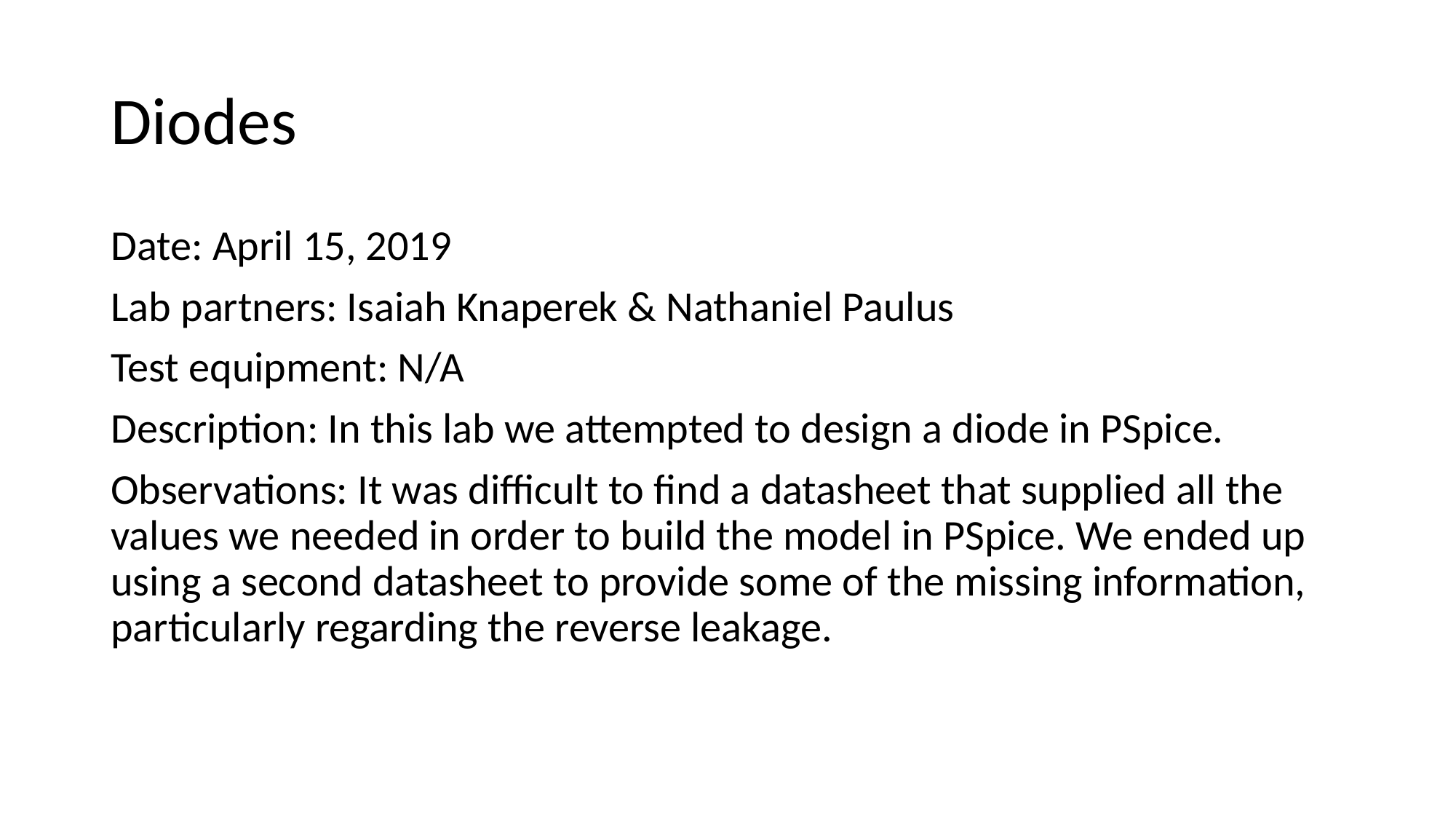

# Diodes
Date: April 15, 2019
Lab partners: Isaiah Knaperek & Nathaniel Paulus
Test equipment: N/A
Description: In this lab we attempted to design a diode in PSpice.
Observations: It was difficult to find a datasheet that supplied all the values we needed in order to build the model in PSpice. We ended up using a second datasheet to provide some of the missing information, particularly regarding the reverse leakage.